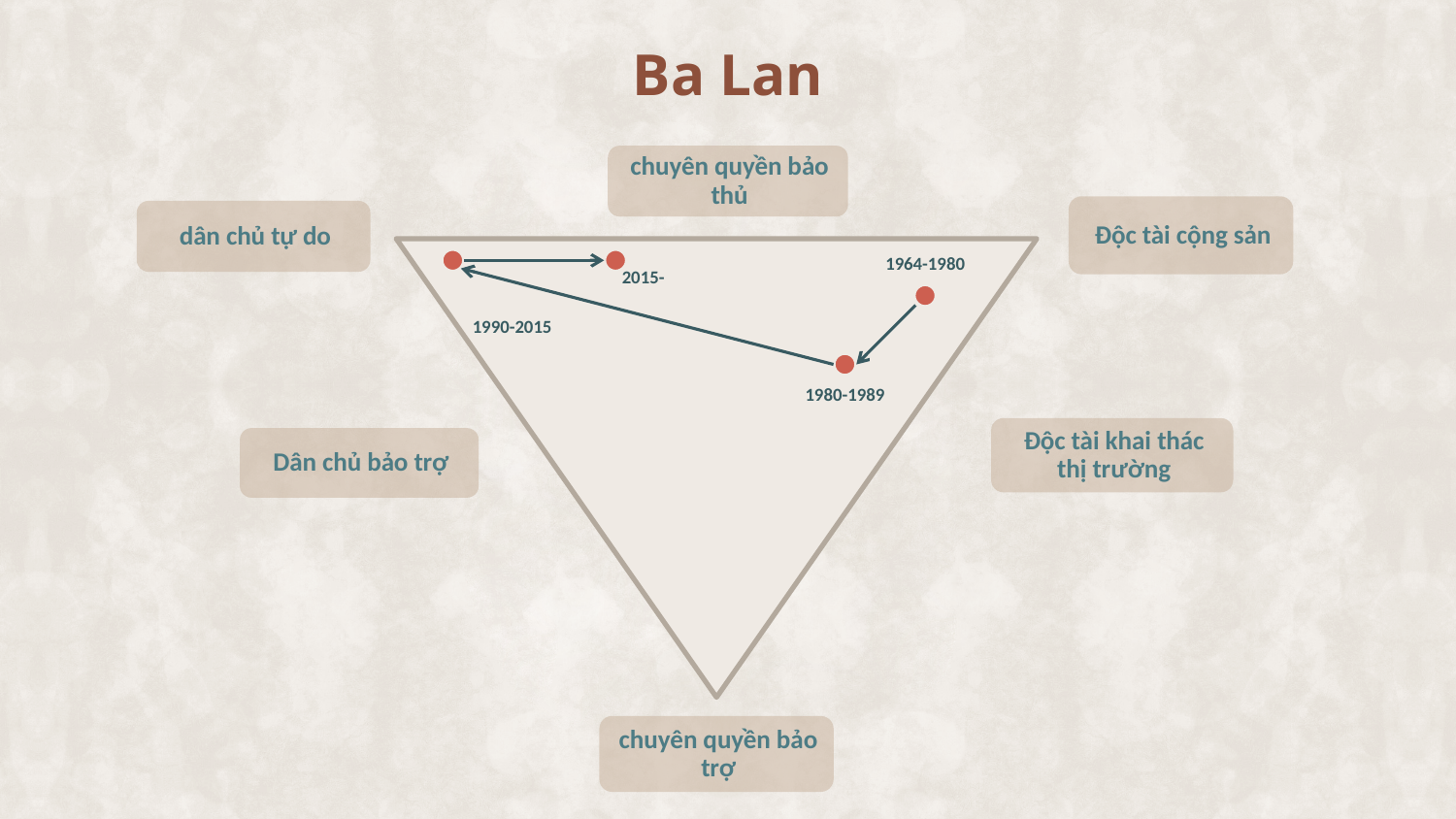

# Ba Lan
Độc tài cộng sản
dân chủ tự do
chuyên quyền bảo trợ
chuyên quyền bảo thủ
Độc tài khai thác thị trường
Dân chủ bảo trợ
1964-1980

2015-

1990-2015

1980-1989